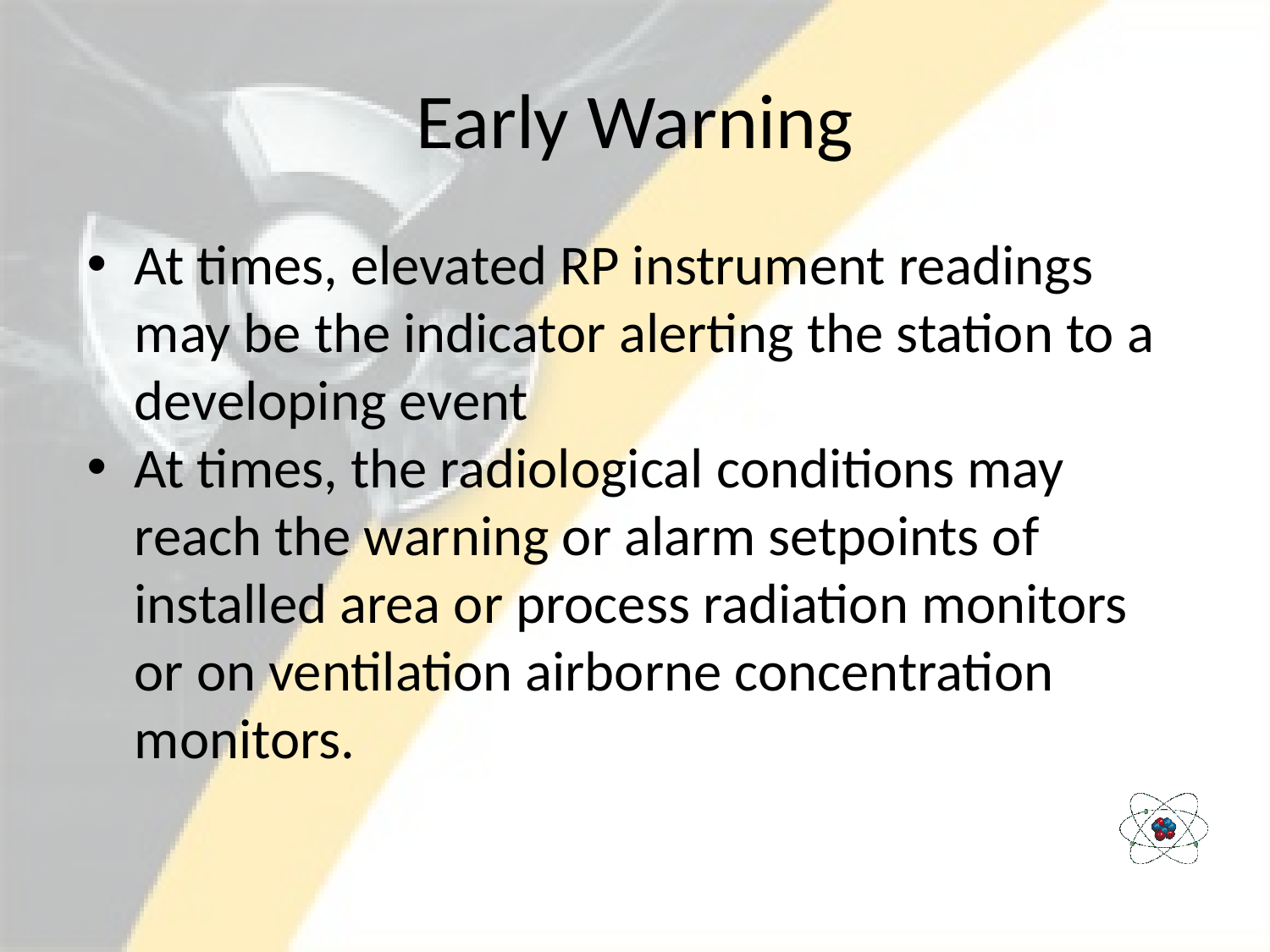

# Early Warning
At times, elevated RP instrument readings may be the indicator alerting the station to a developing event
At times, the radiological conditions may reach the warning or alarm setpoints of installed area or process radiation monitors or on ventilation airborne concentration monitors.